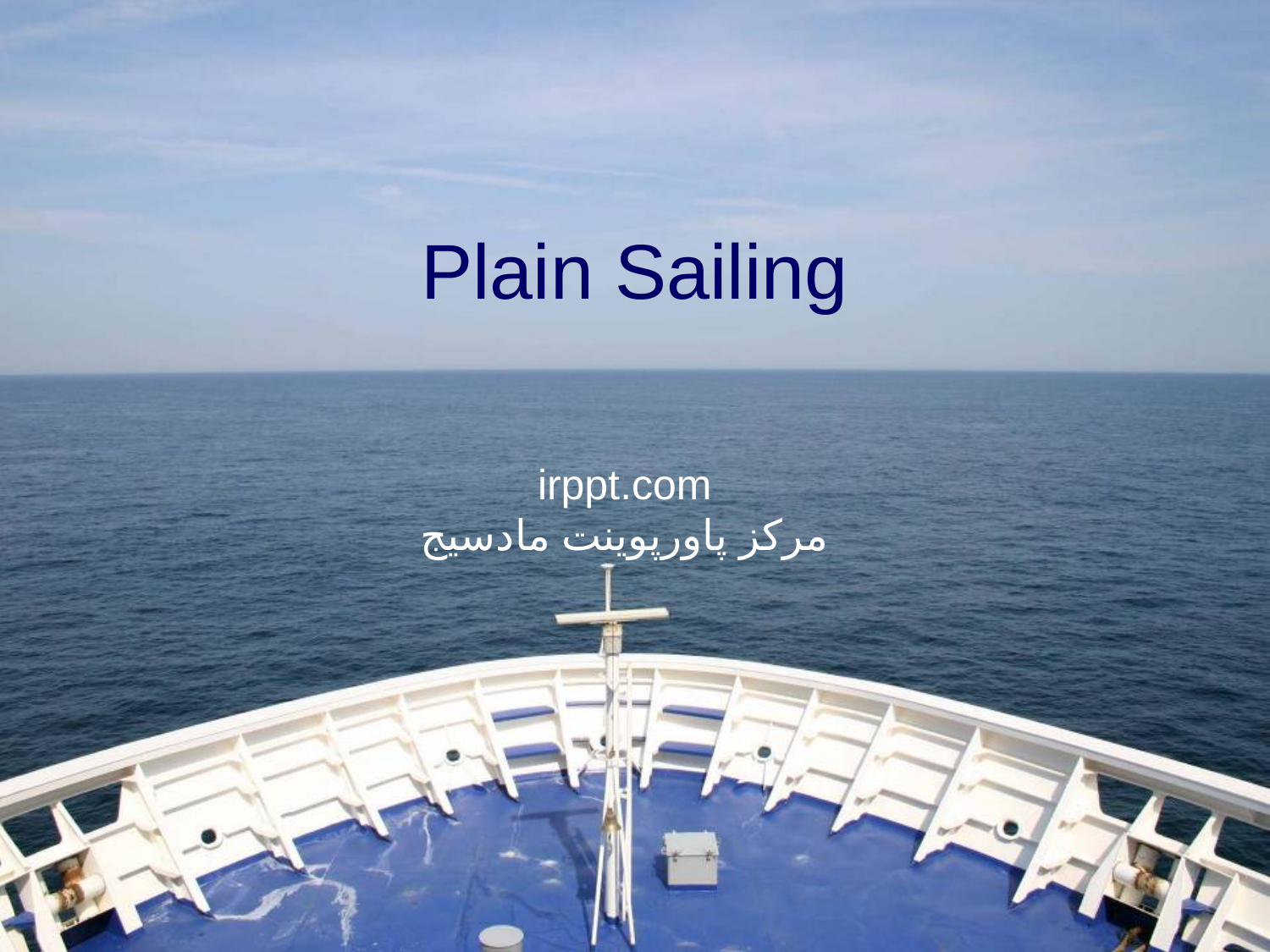

# Plain Sailing

irppt.com
مرکز پاورپوینت مادسیج